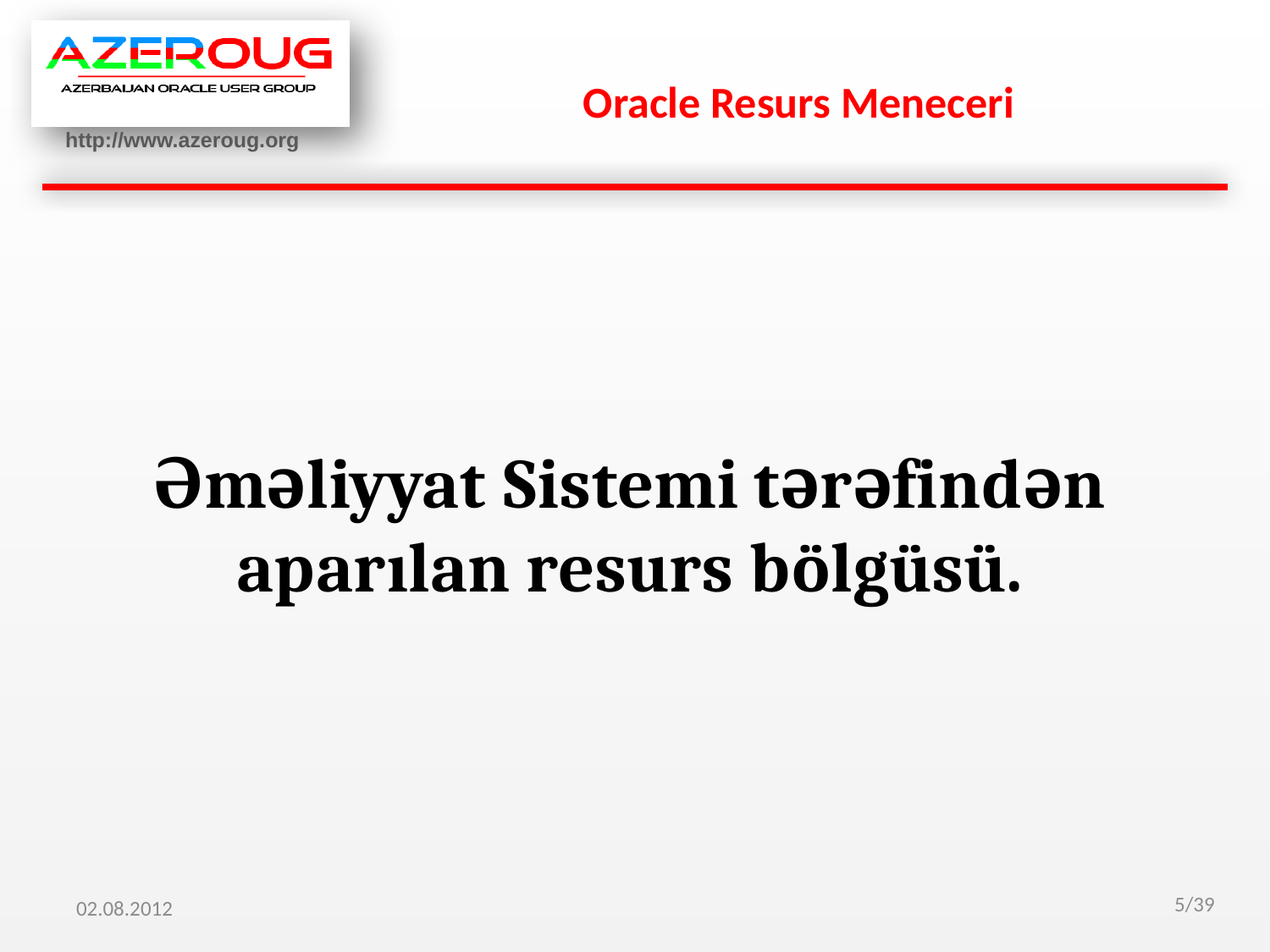

# Oracle Resurs Meneceri

Əməliyyat Sistemi tərəfindən aparılan resurs bölgüsü.
02.08.2012